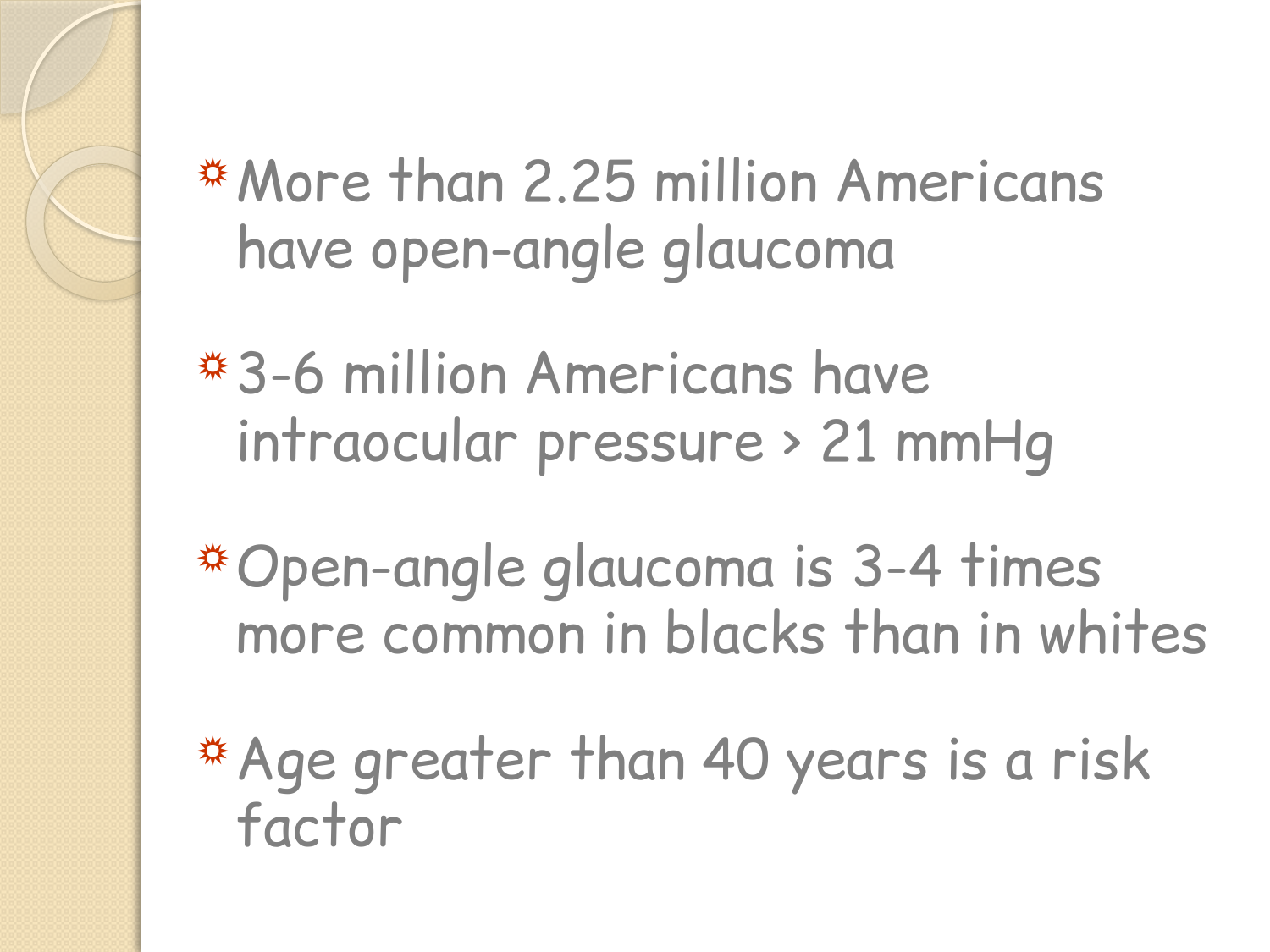

More than 2.25 million Americans have open-angle glaucoma

3-6 million Americans have intraocular pressure > 21 mmHg

Open-angle glaucoma is 3-4 times more common in blacks than in whites

Age greater than 40 years is a risk factor